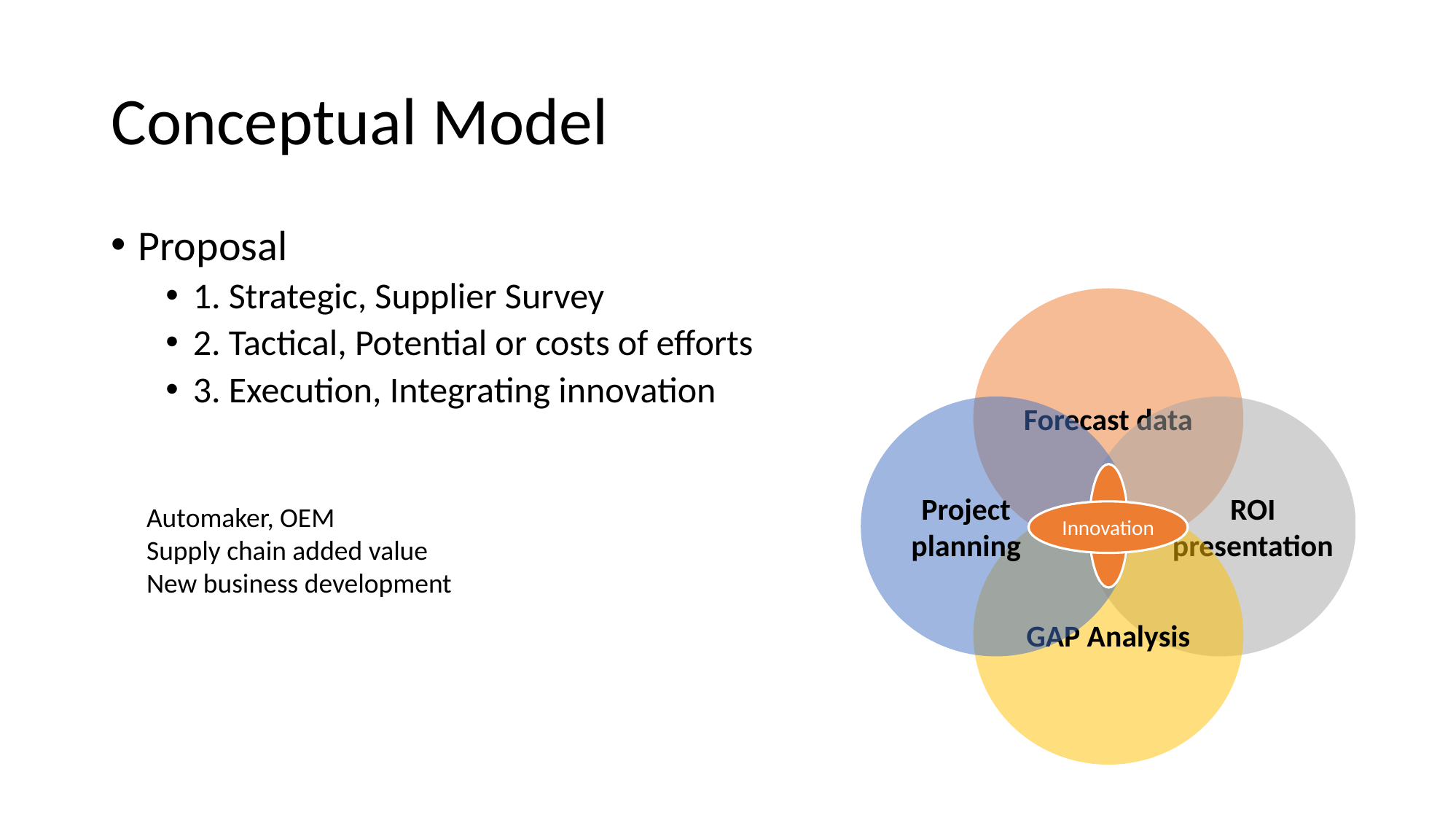

# Conceptual Model
Proposal
1. Strategic, Supplier Survey
2. Tactical, Potential or costs of efforts
3. Execution, Integrating innovation

Forecast data

Project planning

ROI presentation

GAP Analysis
Innovation

Automaker, OEM
Supply chain added value
New business development